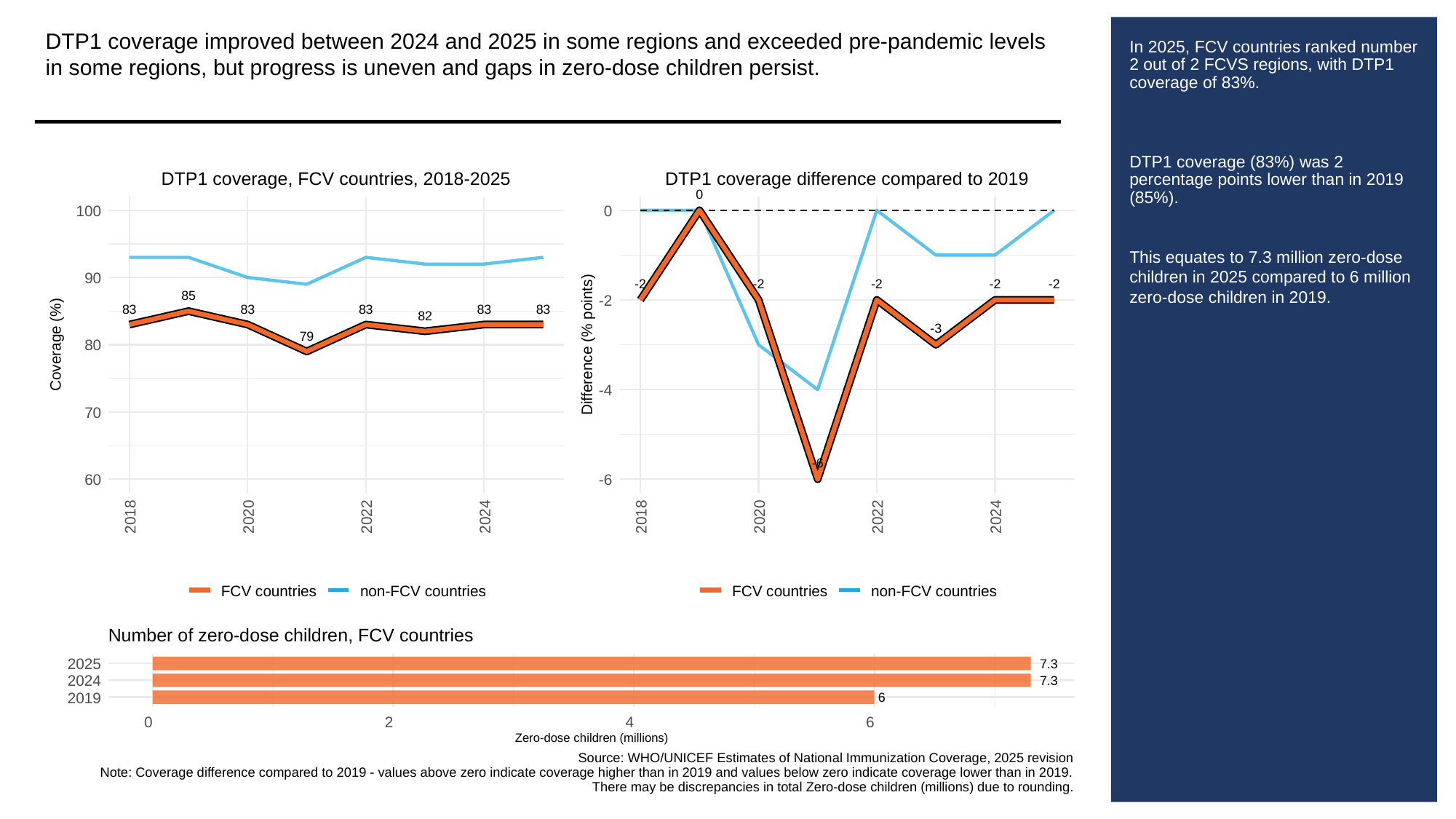

DTP1 coverage improved between 2024 and 2025 in some regions and exceeded pre-pandemic levels in some regions, but progress is uneven and gaps in zero-dose children persist.
# In 2025, FCV countries ranked number 2 out of 2 FCVS regions, with DTP1 coverage of 83%.

DTP1 coverage (83%) was 2 percentage points lower than in 2019 (85%).

This equates to 7.3 million zero-dose children in 2025 compared to 6 million zero-dose children in 2019.

DTP1 coverage, FCV countries, 2018-2025
DTP1 coverage difference compared to 2019
0

100
0

90

-2
-2
-2
-2
-2
85
-2

83
83
83
83
83
82

-3
79
Coverage (%)
80
Difference (% points)

-4

70

-6
60
-6

2018
2020
2022
2024
2018
2020
2022
2024
FCV countries
non-FCV countries
FCV countries
non-FCV countries

Number of zero-dose children, FCV countries

2025
7.3

2024
7.3

2019
6

0
2
4
6
Zero-dose children (millions)
Source: WHO/UNICEF Estimates of National Immunization Coverage, 2025 revision
Note: Coverage difference compared to 2019 - values above zero indicate coverage higher than in 2019 and values below zero indicate coverage lower than in 2019.
There may be discrepancies in total Zero-dose children (millions) due to rounding.